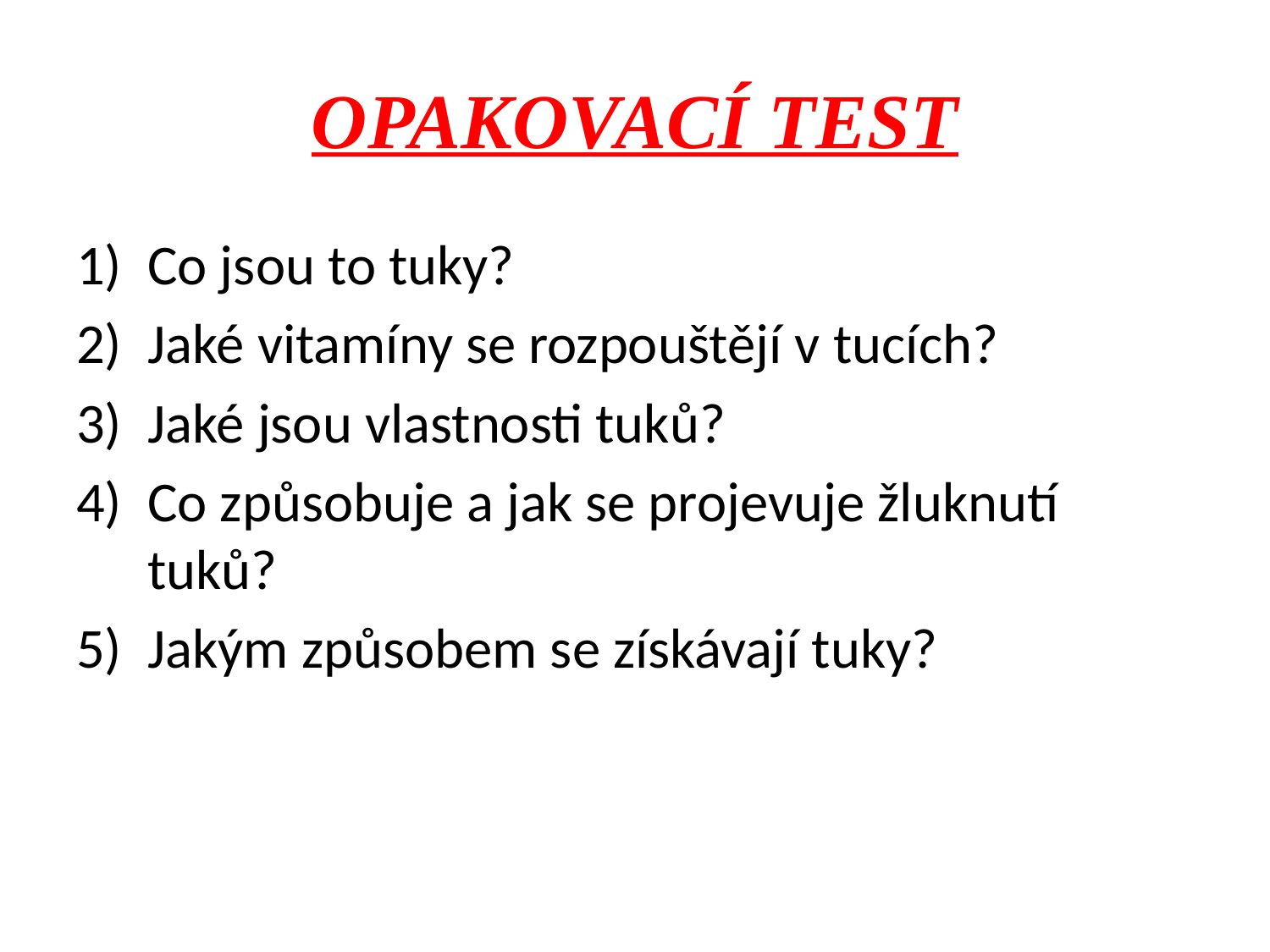

# OPAKOVACÍ TEST
Co jsou to tuky?
Jaké vitamíny se rozpouštějí v tucích?
Jaké jsou vlastnosti tuků?
Co způsobuje a jak se projevuje žluknutí tuků?
Jakým způsobem se získávají tuky?